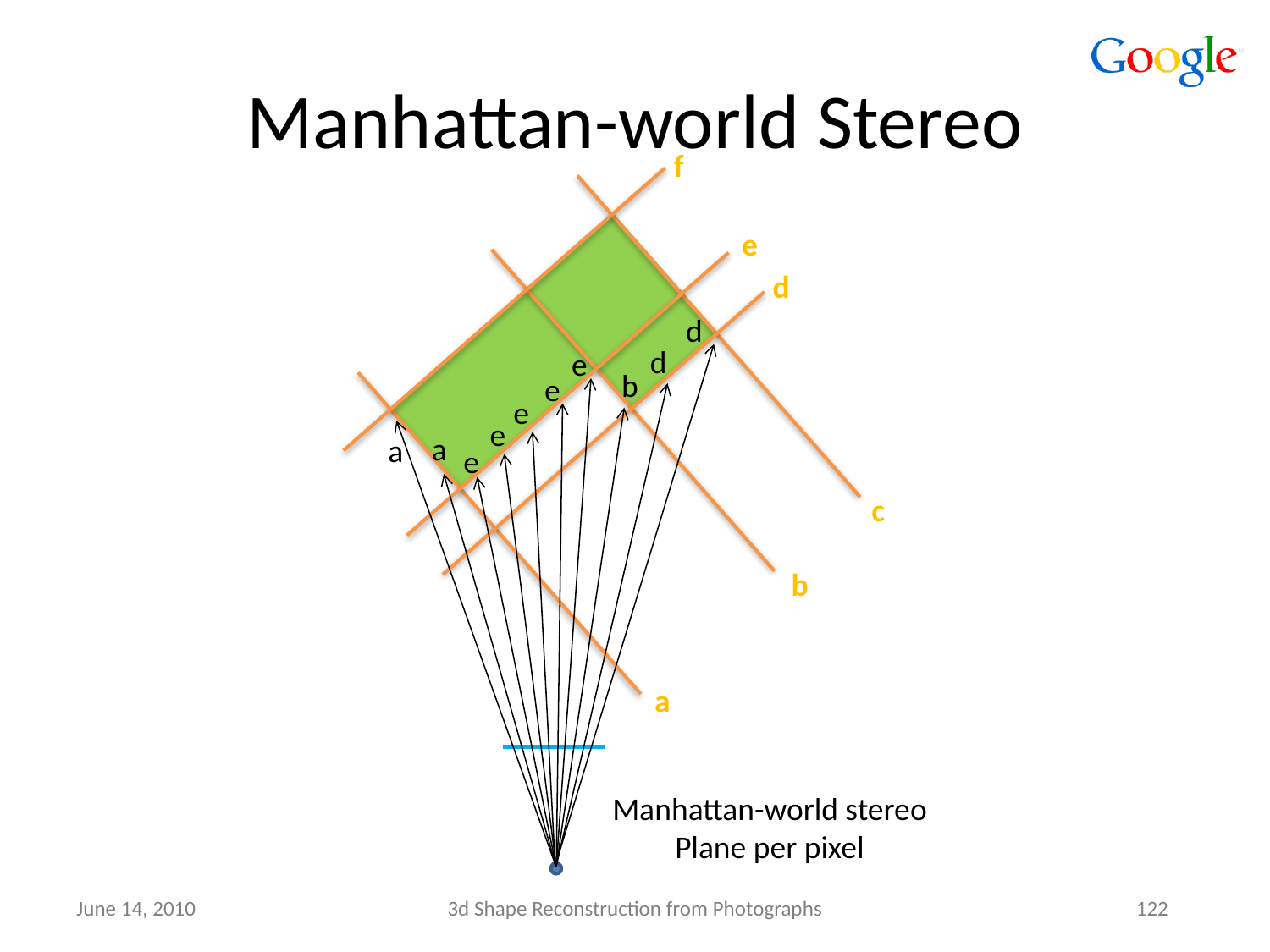

# Manhattan-world Stereo
f
c
e

b
d

d
d
e
b
e
a
e
e
a
a
e
Manhattan-world stereo
Plane per pixel